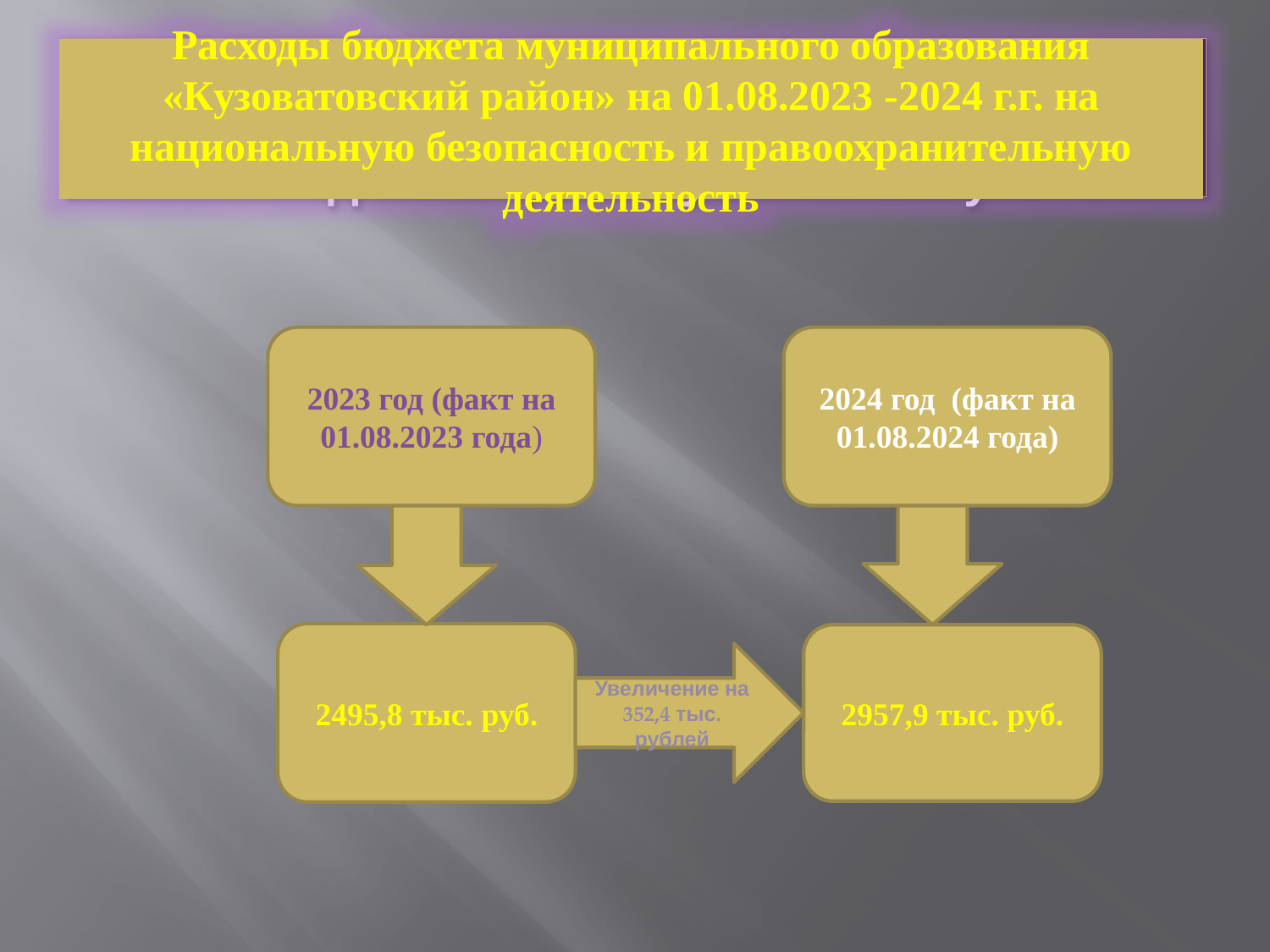

# Расходы бюджета муниципального образования «Кузоватовский район» на 2014 год на социальную политику
Расходы бюджета муниципального образования «Кузоватовский район» на 01.08.2023 -2024 г.г. на национальную безопасность и правоохранительную деятельность
2023 год (факт на 01.08.2023 года)
2024 год  (факт на 01.08.2024 года)

2495,8 тыс. руб.
2957,9 тыс. руб.
Увеличение на 352,4 тыс. рублей